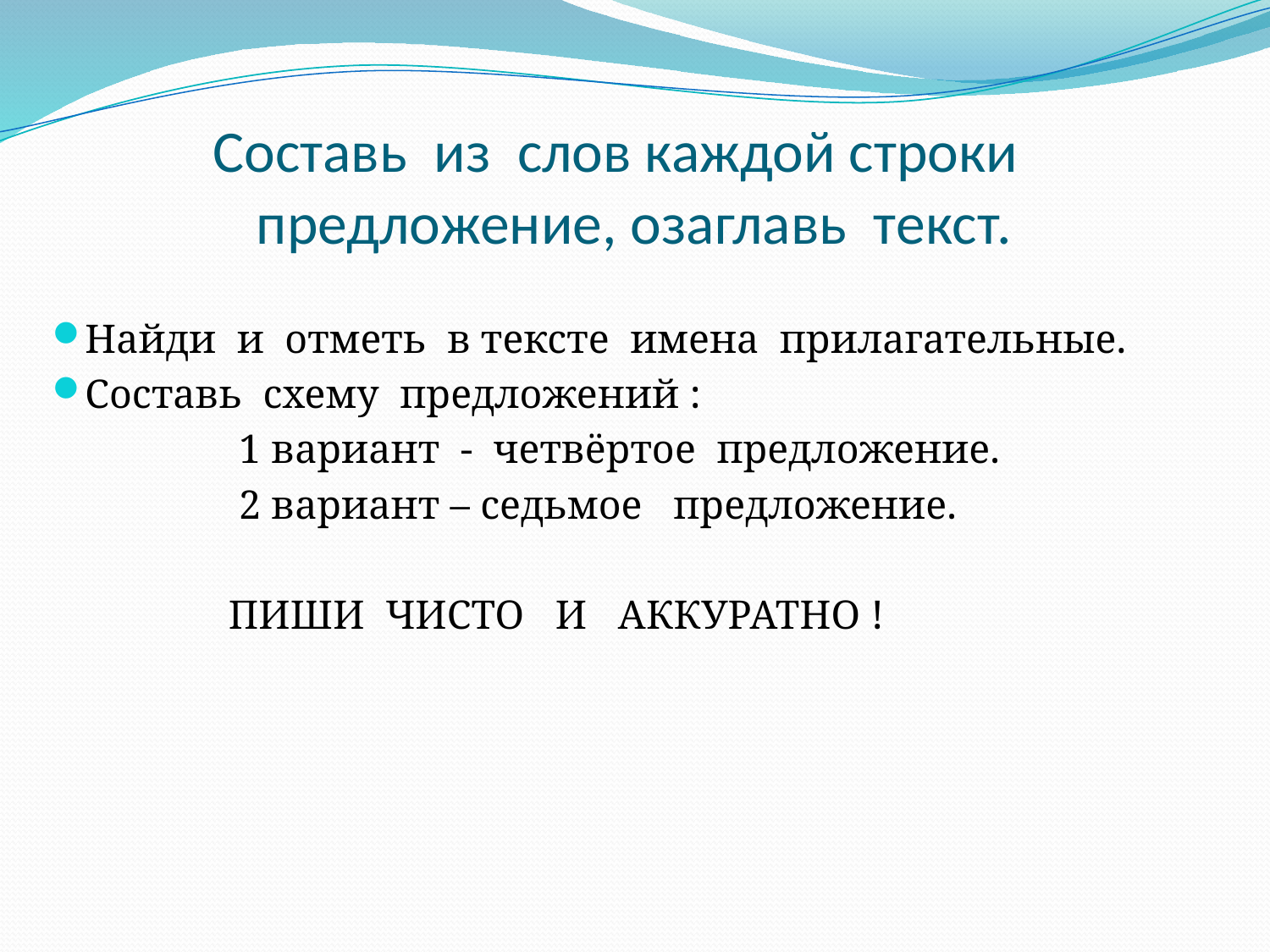

# Составь  из  слов каждой строки     предложение, озаглавь  текст.
Найди  и  отметь  в тексте  имена  прилагательные.
Составь  схему  предложений :
                  1 вариант  -  четвёртое  предложение.
                  2 вариант – седьмое   предложение.

                 ПИШИ  ЧИСТО   И   АККУРАТНО !